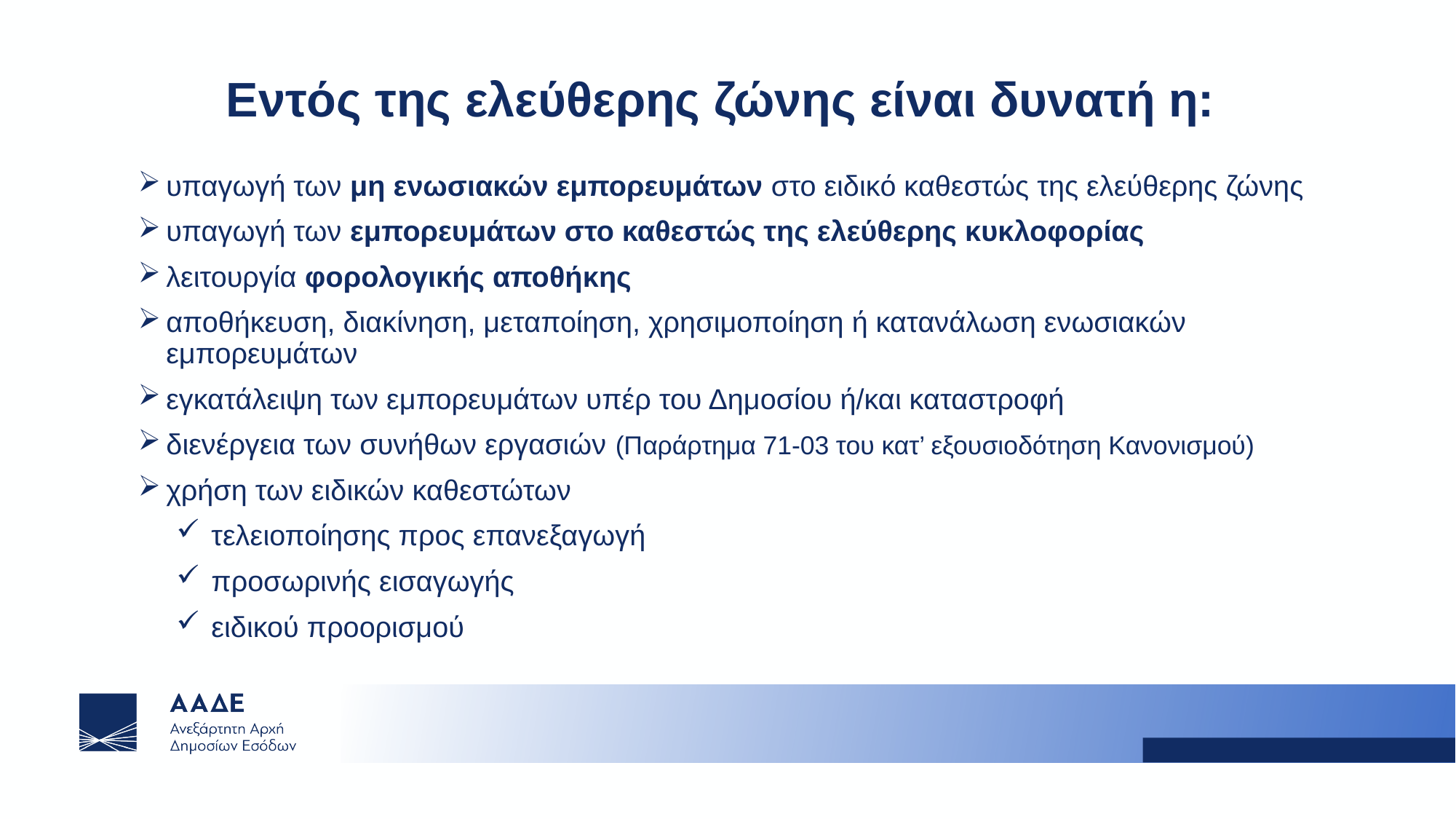

Εντός της ελεύθερης ζώνης είναι δυνατή η:
υπαγωγή των μη ενωσιακών εμπορευμάτων στο ειδικό καθεστώς της ελεύθερης ζώνης
υπαγωγή των εμπορευμάτων στο καθεστώς της ελεύθερης κυκλοφορίας
λειτουργία φορολογικής αποθήκης
αποθήκευση, διακίνηση, μεταποίηση, χρησιμοποίηση ή κατανάλωση ενωσιακών εμπορευμάτων
εγκατάλειψη των εμπορευμάτων υπέρ του Δημοσίου ή/και καταστροφή
διενέργεια των συνήθων εργασιών (Παράρτημα 71-03 του κατ’ εξουσιοδότηση Κανονισμού)
χρήση των ειδικών καθεστώτων
τελειοποίησης προς επανεξαγωγή
προσωρινής εισαγωγής
ειδικού προορισμού